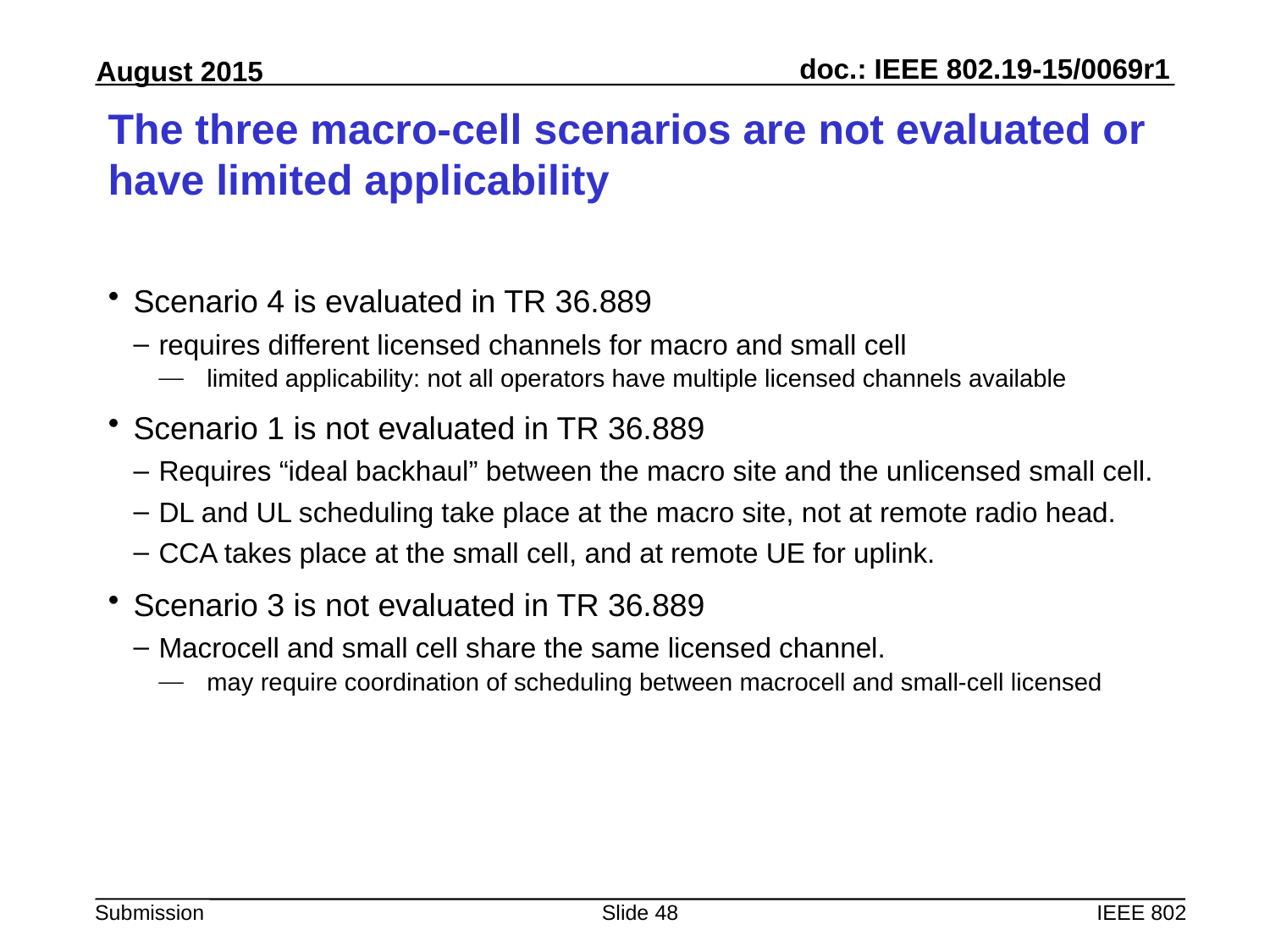

# The three macro-cell scenarios are not evaluated or have limited applicability

Scenario 4 is evaluated in TR 36.889
requires different licensed channels for macro and small cell
limited applicability: not all operators have multiple licensed channels available
Scenario 1 is not evaluated in TR 36.889
Requires “ideal backhaul” between the macro site and the unlicensed small cell.
DL and UL scheduling take place at the macro site, not at remote radio head.
CCA takes place at the small cell, and at remote UE for uplink.
Scenario 3 is not evaluated in TR 36.889
Macrocell and small cell share the same licensed channel.
may require coordination of scheduling between macrocell and small-cell licensed
Slide 48
IEEE 802